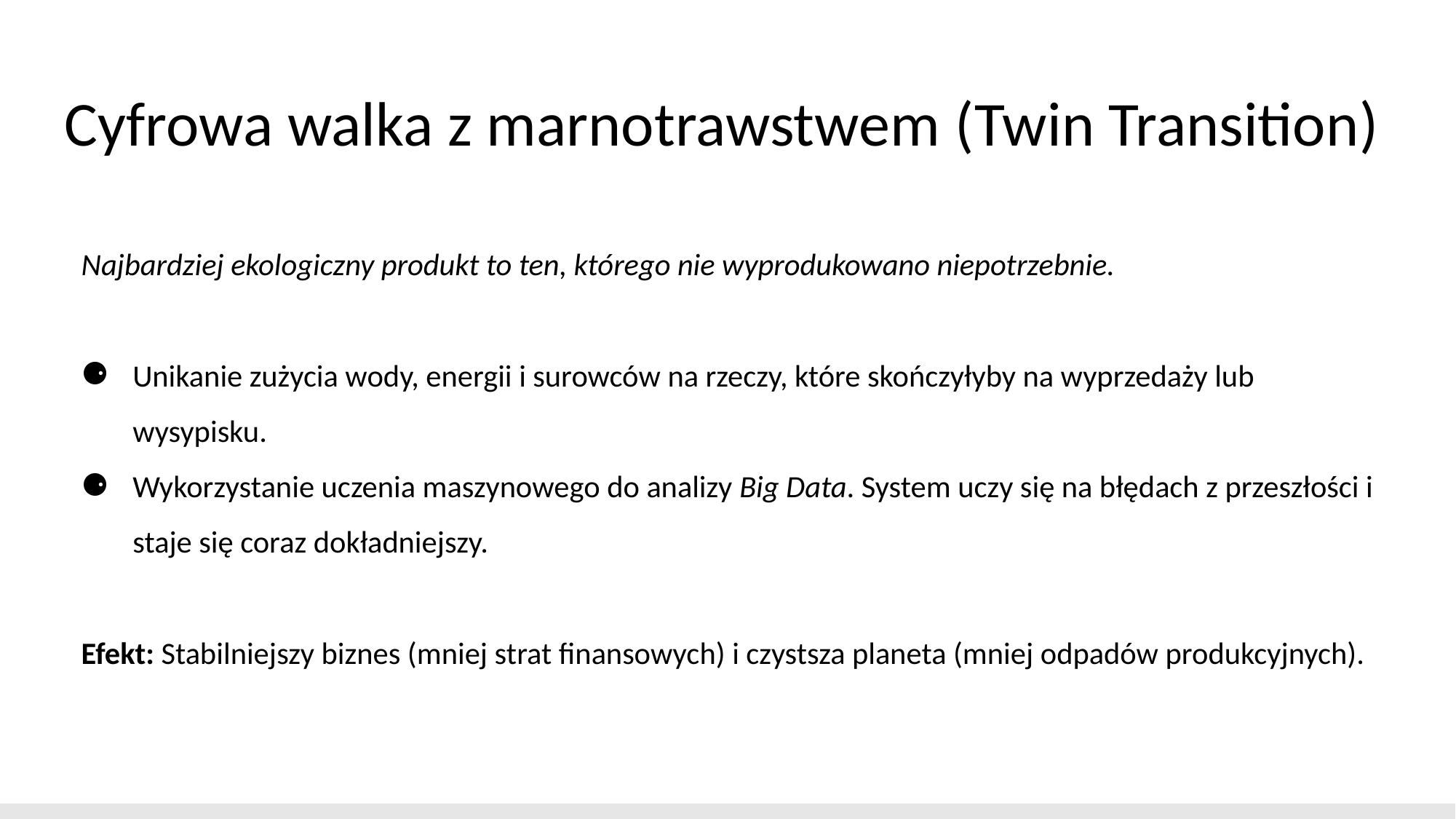

# Cyfrowa walka z marnotrawstwem (Twin Transition)
Najbardziej ekologiczny produkt to ten, którego nie wyprodukowano niepotrzebnie.

Unikanie zużycia wody, energii i surowców na rzeczy, które skończyłyby na wyprzedaży lub wysypisku.
Wykorzystanie uczenia maszynowego do analizy Big Data. System uczy się na błędach z przeszłości i staje się coraz dokładniejszy.

Efekt: Stabilniejszy biznes (mniej strat finansowych) i czystsza planeta (mniej odpadów produkcyjnych).